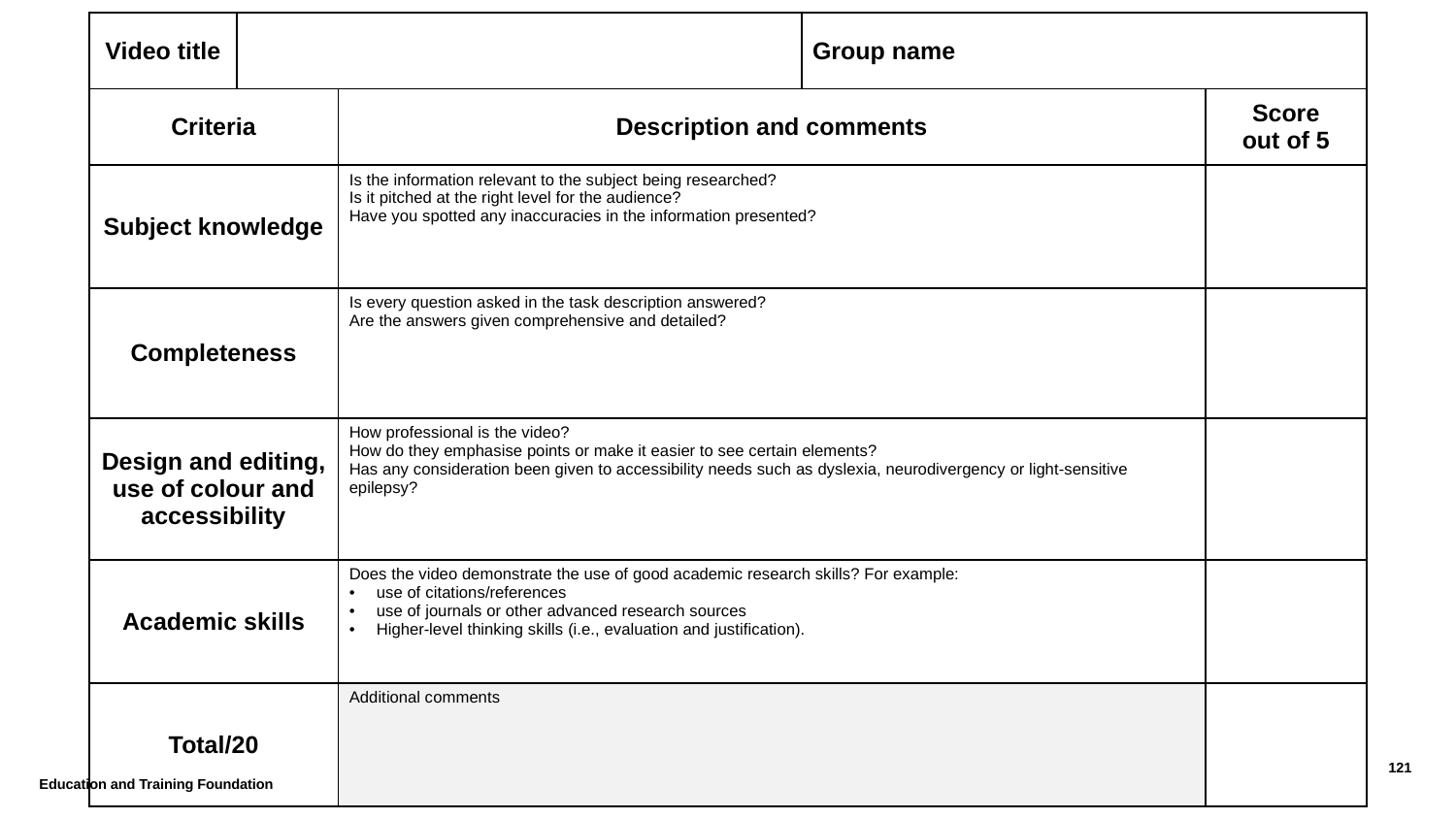

| Video title |  |  | Group name |  |
| --- | --- | --- | --- | --- |
| Criteria |  | Description and comments |  | Score out of 5 |
| Subject knowledge |  | Is the information relevant to the subject being researched? Is it pitched at the right level for the audience? Have you spotted any inaccuracies in the information presented? |  |  |
| Completeness |  | Is every question asked in the task description answered? Are the answers given comprehensive and detailed? |  |  |
| Design and editing, use of colour and accessibility |  | How professional is the video? How do they emphasise points or make it easier to see certain elements? Has any consideration been given to accessibility needs such as dyslexia, neurodivergency or light-sensitive epilepsy? |  |  |
| Academic skills |  | Does the video demonstrate the use of good academic research skills? For example: use of citations/references use of journals or other advanced research sources Higher-level thinking skills (i.e., evaluation and justification). |  |  |
| Total/20 |  | Additional comments |  |  |
121
Education and Training Foundation